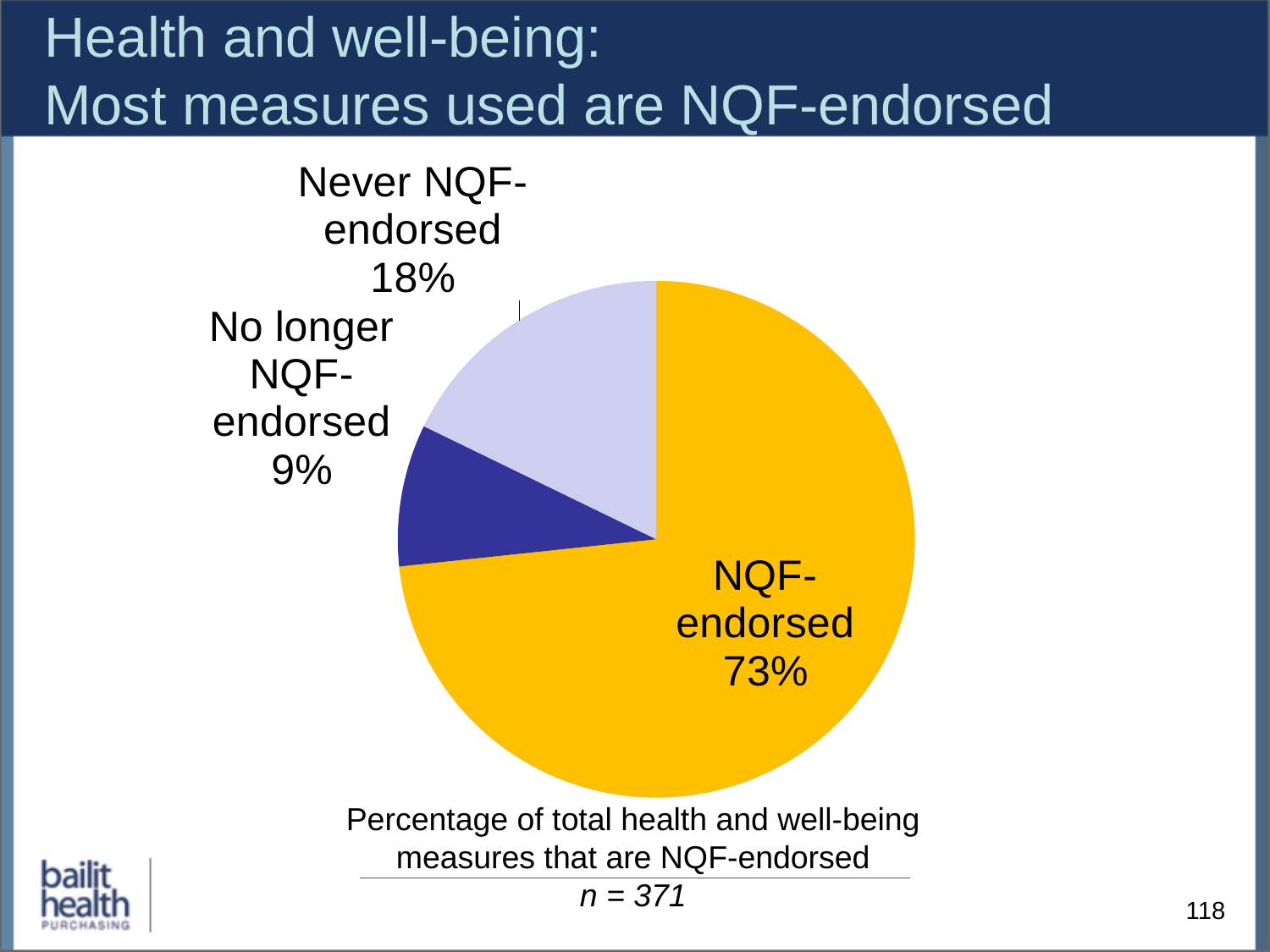

# Health and well-being: Most measures used are NQF-endorsed

### Chart

| Category | Column1 |
|---|---|
| NQF endorsed | 272.0 |
| No longer NQF endorsed | 33.0 |
| Never NQF endorsed | 66.0 |
Percentage of total health and well-being measures that are NQF-endorsed
n = 371
118